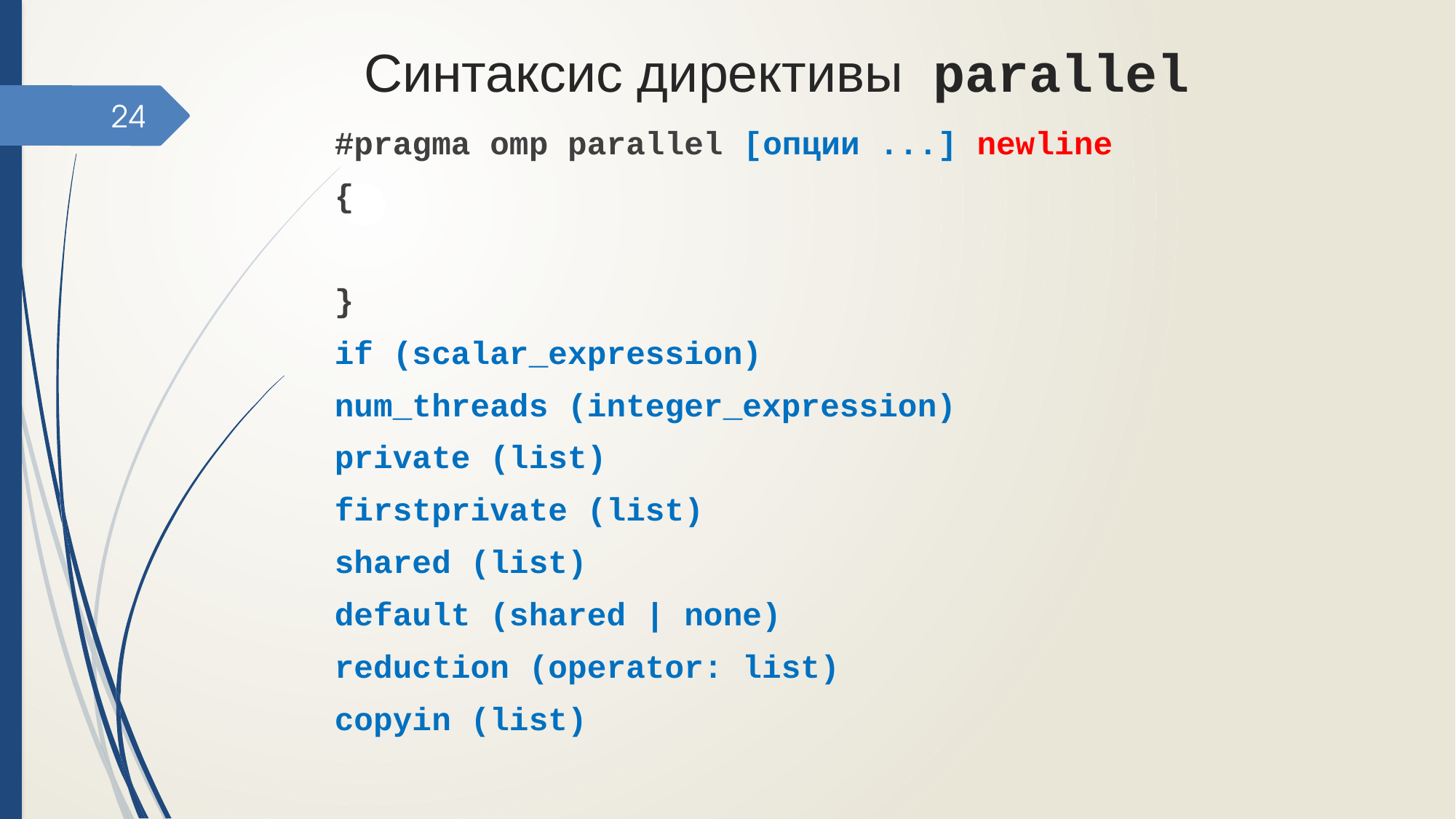

# Синтаксис директивы  parallel
24
#pragma omp parallel [опции ...] newline
{

}
if (scalar_expression)
num_threads (integer_expression)
private (list)
firstprivate (list)
shared (list)
default (shared | none)
reduction (operator: list)
copyin (list)